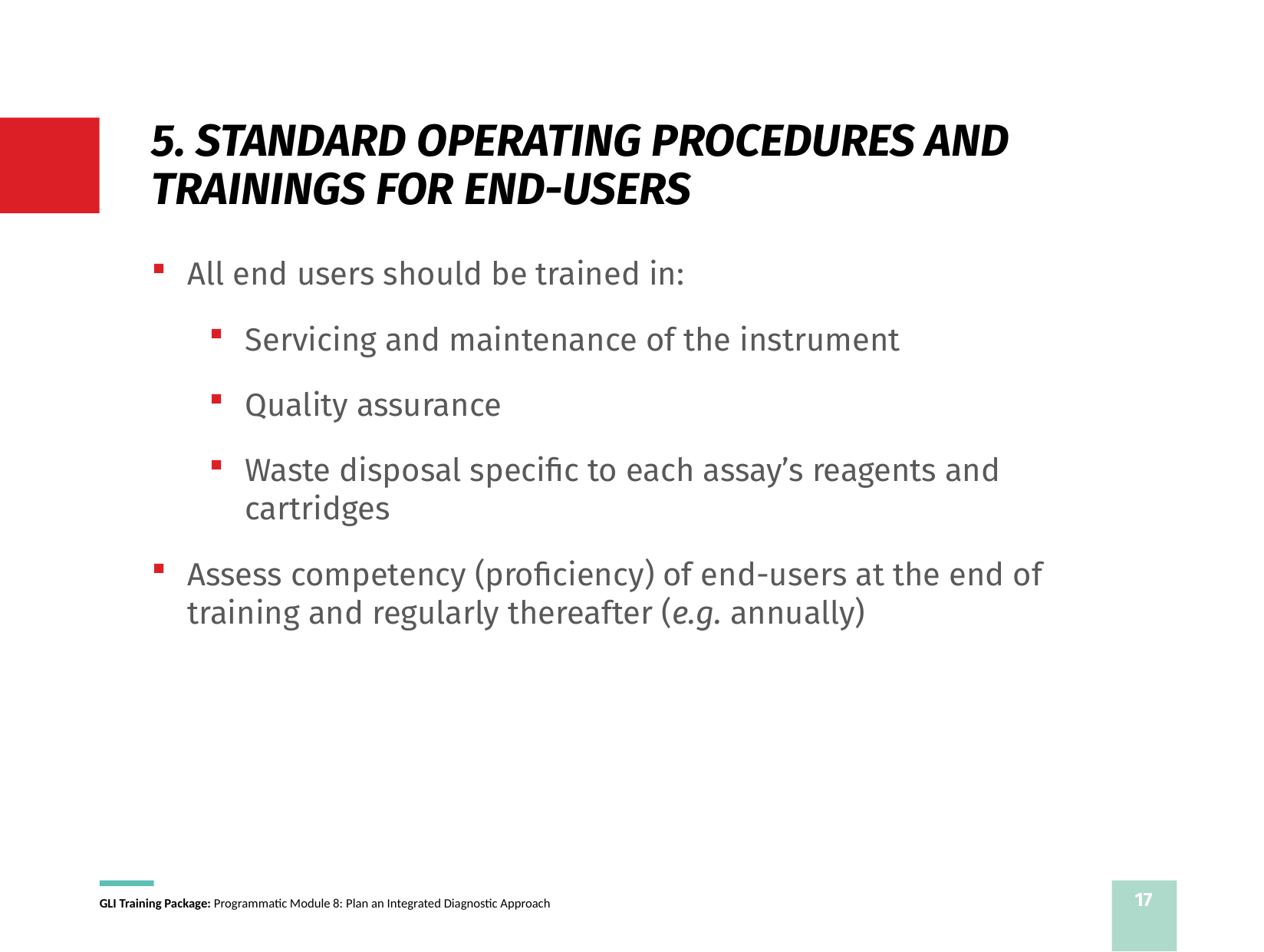

# 5. STANDARD OPERATING PROCEDURES AND TRAININGS FOR END-USERS
All end users should be trained in:
Servicing and maintenance of the instrument
Quality assurance
Waste disposal specific to each assay’s reagents and cartridges
Assess competency (proficiency) of end-users at the end of training and regularly thereafter (e.g. annually)